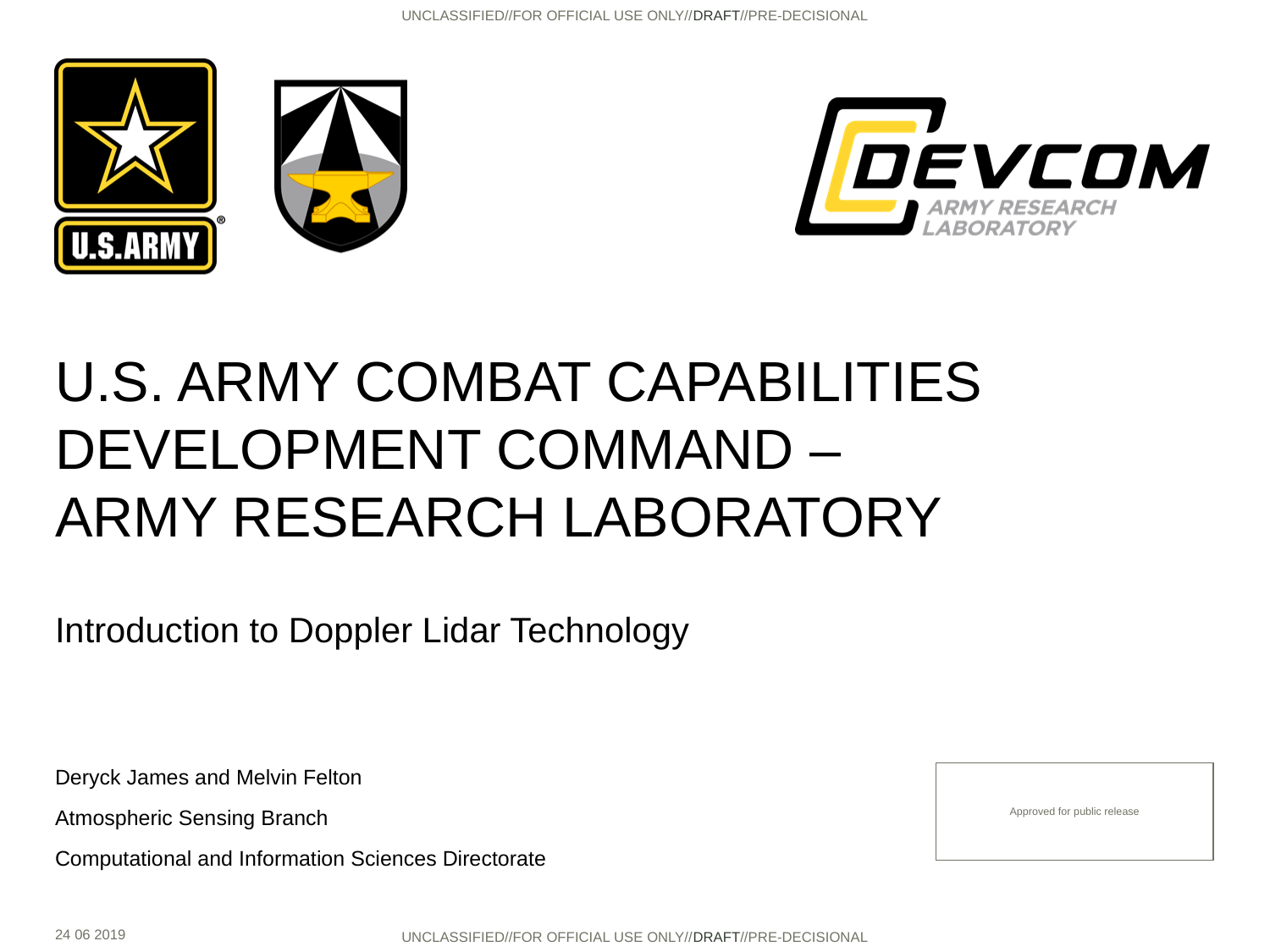

Introduction to Doppler Lidar Technology
Deryck James and Melvin Felton
Approved for public release
Atmospheric Sensing Branch
Computational and Information Sciences Directorate
24 06 2019